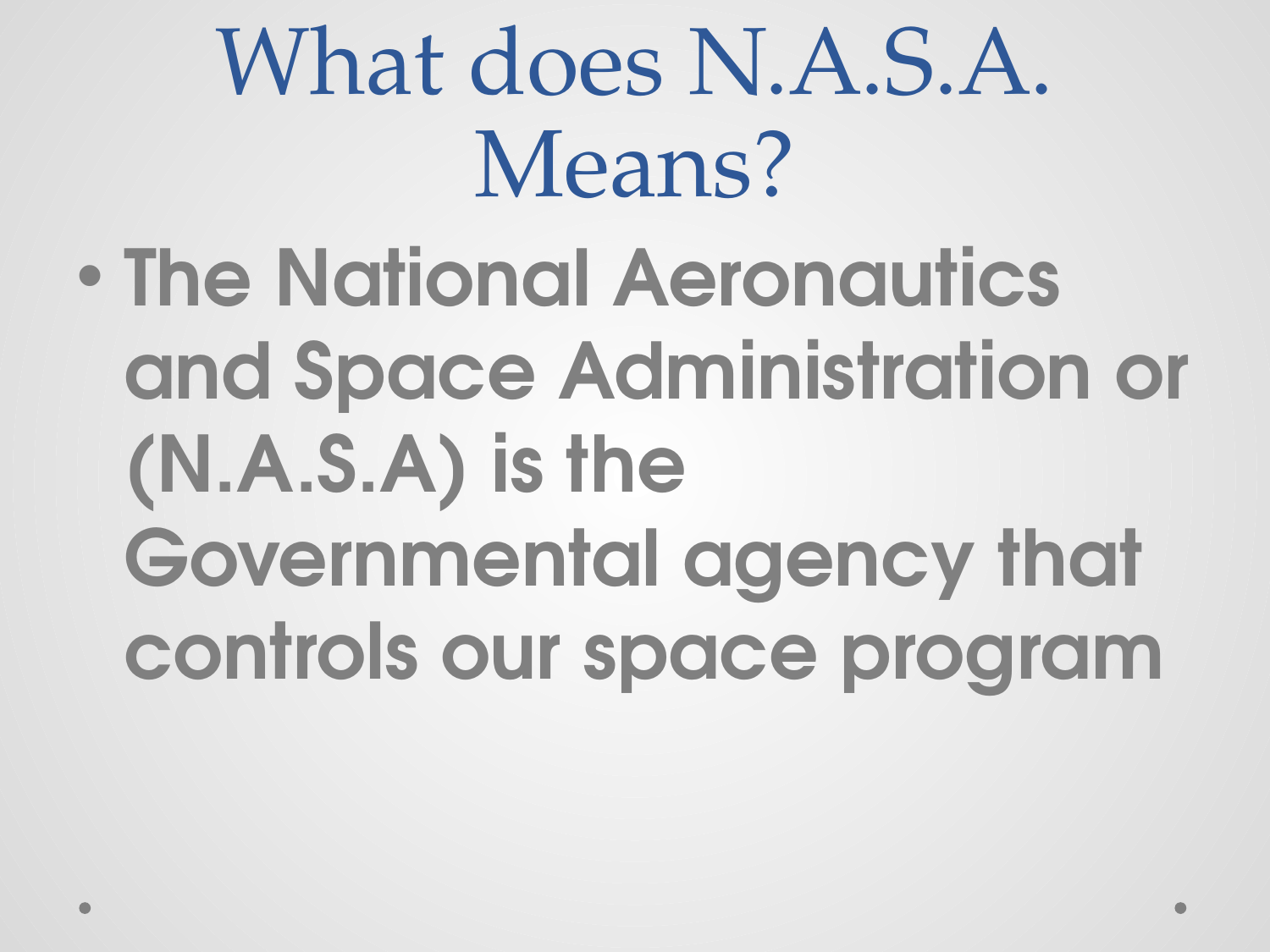

# What does N.A.S.A. Means?
The National Aeronautics and Space Administration or (N.A.S.A) is the Governmental agency that controls our space program